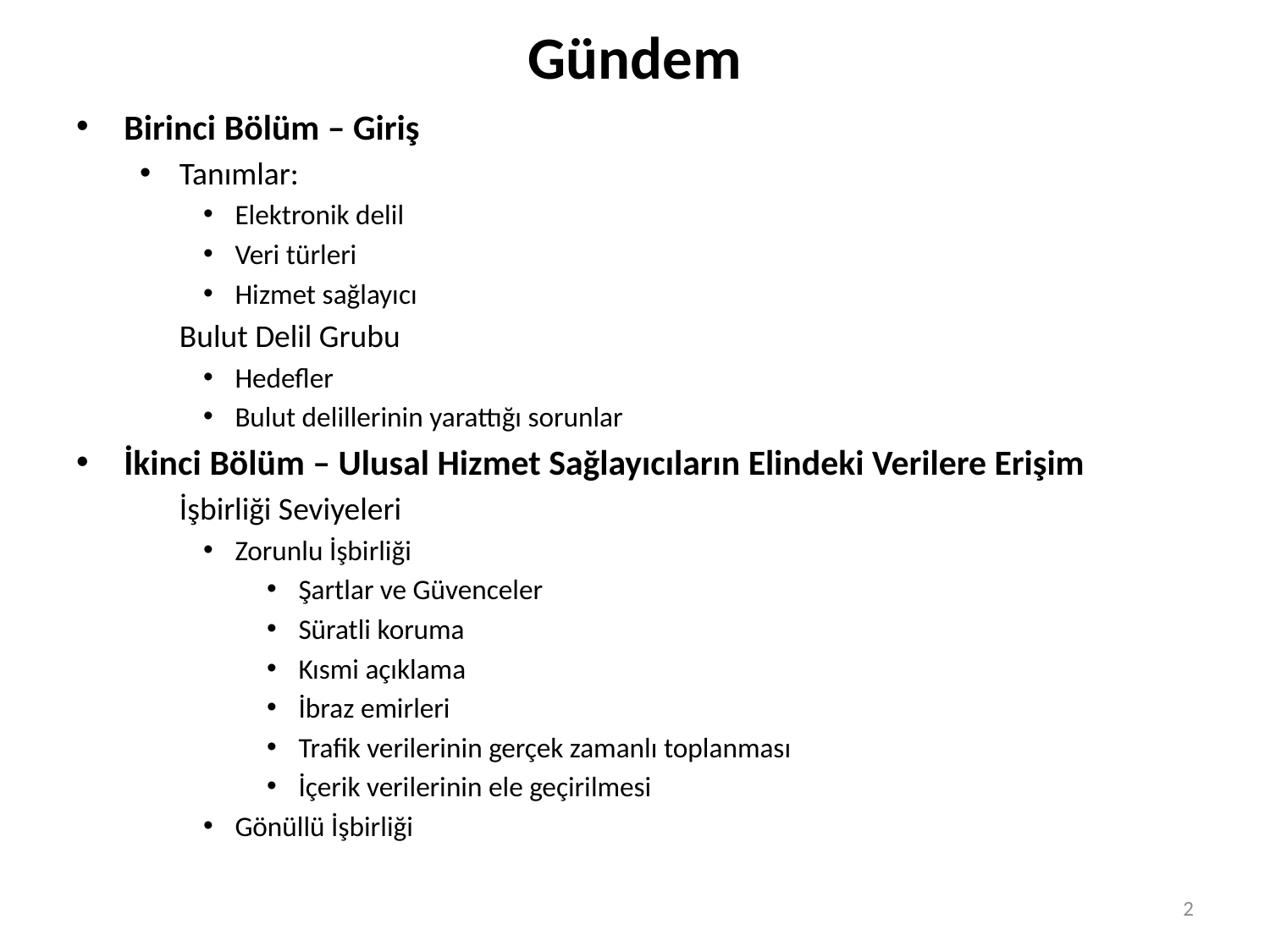

# Gündem
Birinci Bölüm – Giriş
Tanımlar:
Elektronik delil
Veri türleri
Hizmet sağlayıcı
Bulut Delil Grubu
Hedefler
Bulut delillerinin yarattığı sorunlar
İkinci Bölüm – Ulusal Hizmet Sağlayıcıların Elindeki Verilere Erişim
İşbirliği Seviyeleri
Zorunlu İşbirliği
Şartlar ve Güvenceler
Süratli koruma
Kısmi açıklama
İbraz emirleri
Trafik verilerinin gerçek zamanlı toplanması
İçerik verilerinin ele geçirilmesi
Gönüllü İşbirliği
2